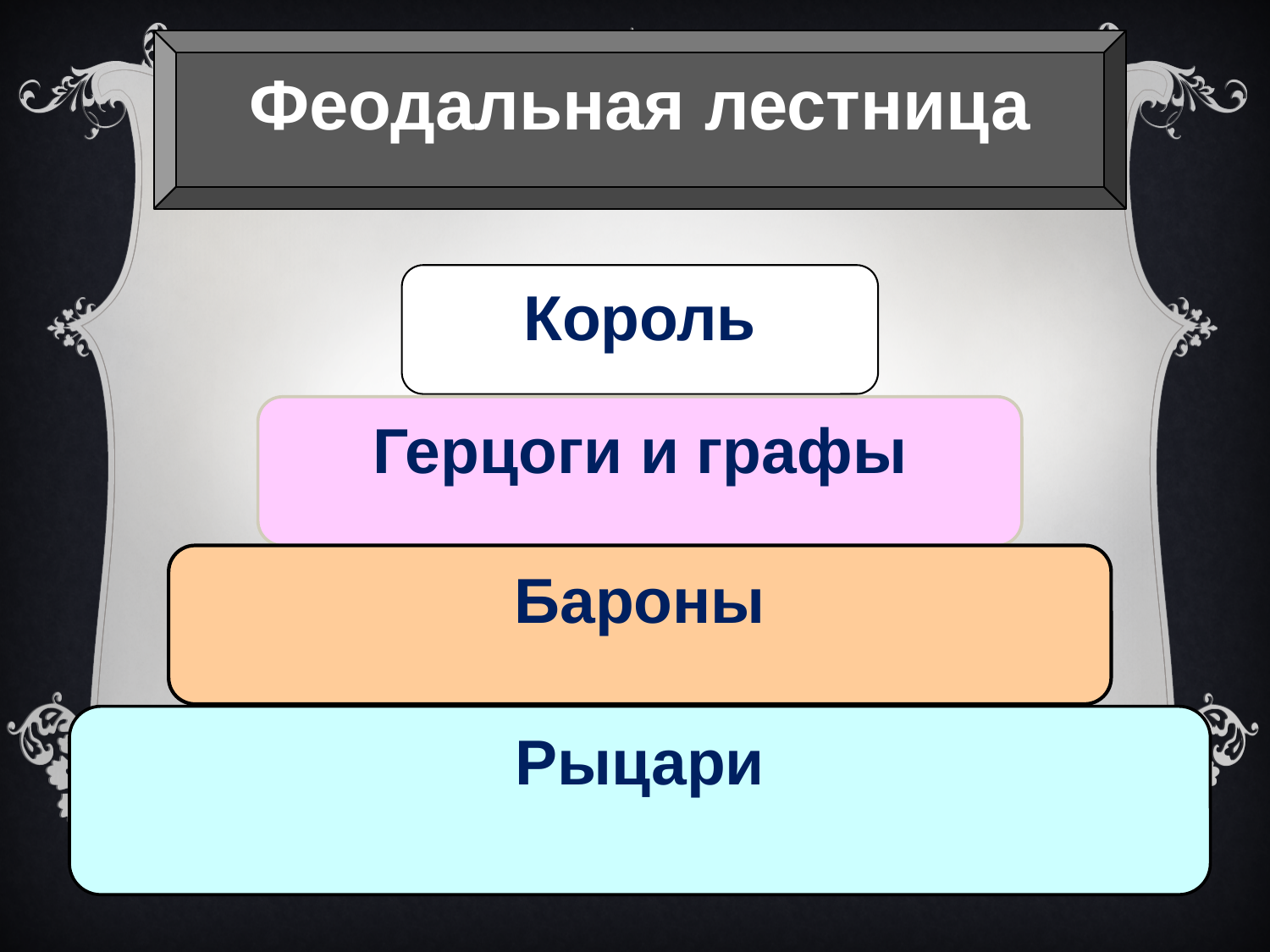

Феодальная лестница

Король
Герцоги и графы
Бароны
Рыцари